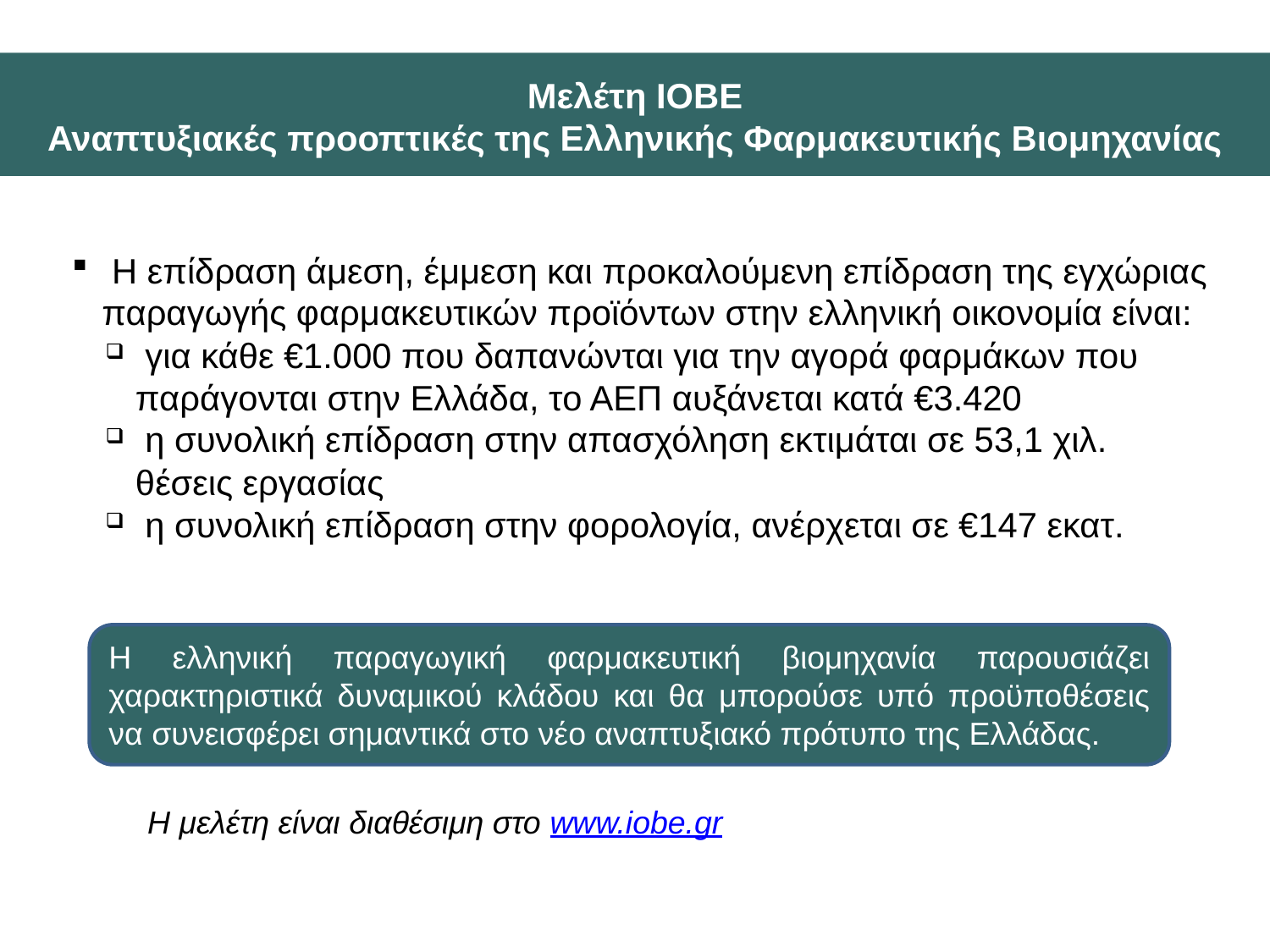

# Μελέτη ΙΟΒΕ Αναπτυξιακές προοπτικές της Ελληνικής Φαρμακευτικής Βιομηχανίας

 Η επίδραση άμεση, έμμεση και προκαλούμενη επίδραση της εγχώριας παραγωγής φαρμακευτικών προϊόντων στην ελληνική οικονομία είναι:
 για κάθε €1.000 που δαπανώνται για την αγορά φαρμάκων που παράγονται στην Ελλάδα, το ΑΕΠ αυξάνεται κατά €3.420
 η συνολική επίδραση στην απασχόληση εκτιμάται σε 53,1 χιλ. θέσεις εργασίας
 η συνολική επίδραση στην φορολογία, ανέρχεται σε €147 εκατ.

Η ελληνική παραγωγική φαρμακευτική βιομηχανία παρουσιάζει χαρακτηριστικά δυναμικού κλάδου και θα μπορούσε υπό προϋποθέσεις να συνεισφέρει σημαντικά στο νέο αναπτυξιακό πρότυπο της Ελλάδας.
Η μελέτη είναι διαθέσιμη στο www.iobe.gr